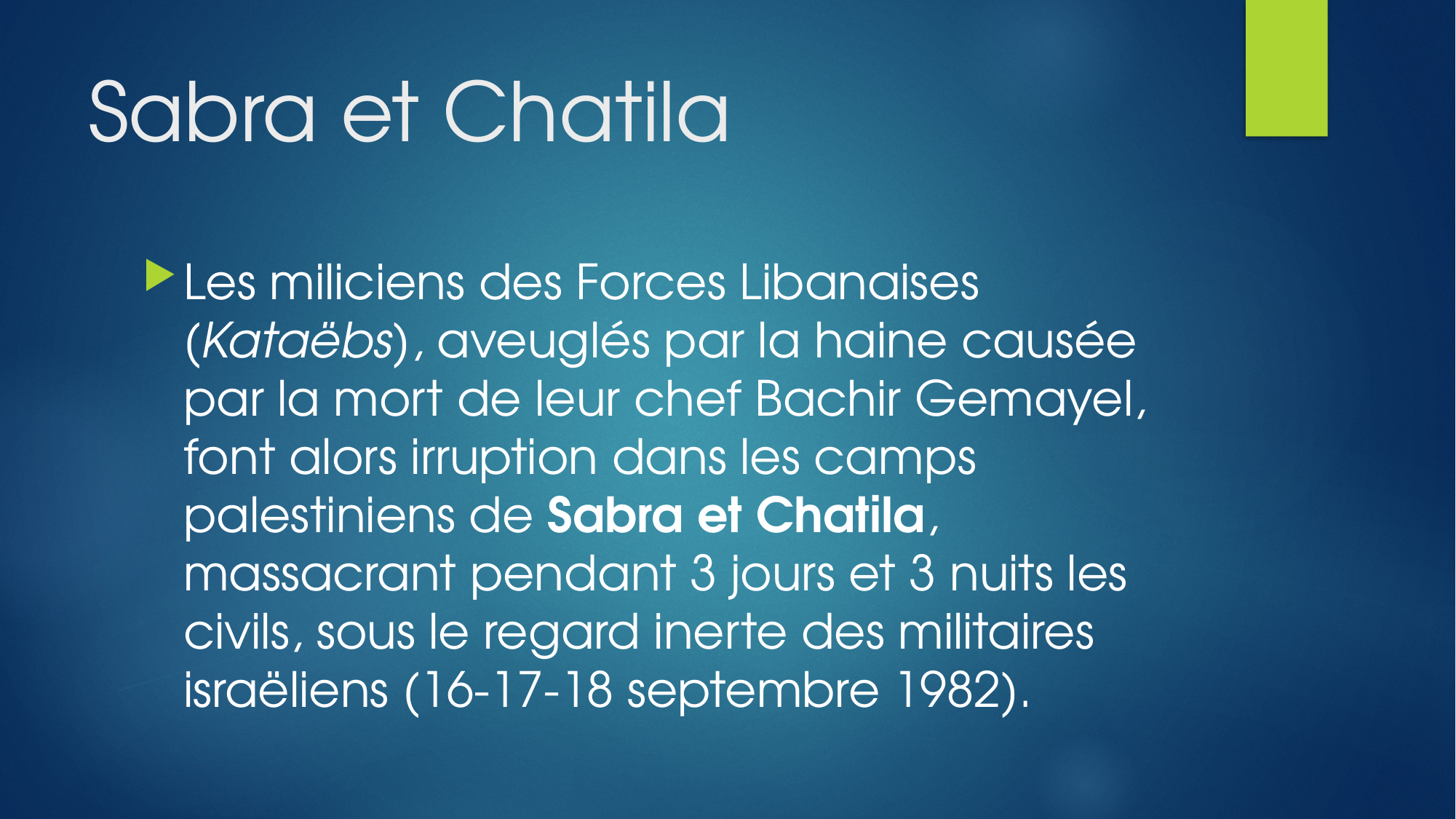

# Sabra et Chatila
Les miliciens des Forces Libanaises (Kataëbs), aveuglés par la haine causée par la mort de leur chef Bachir Gemayel, font alors irruption dans les camps palestiniens de Sabra et Chatila, massacrant pendant 3 jours et 3 nuits les civils, sous le regard inerte des militaires israëliens (16-17-18 septembre 1982).